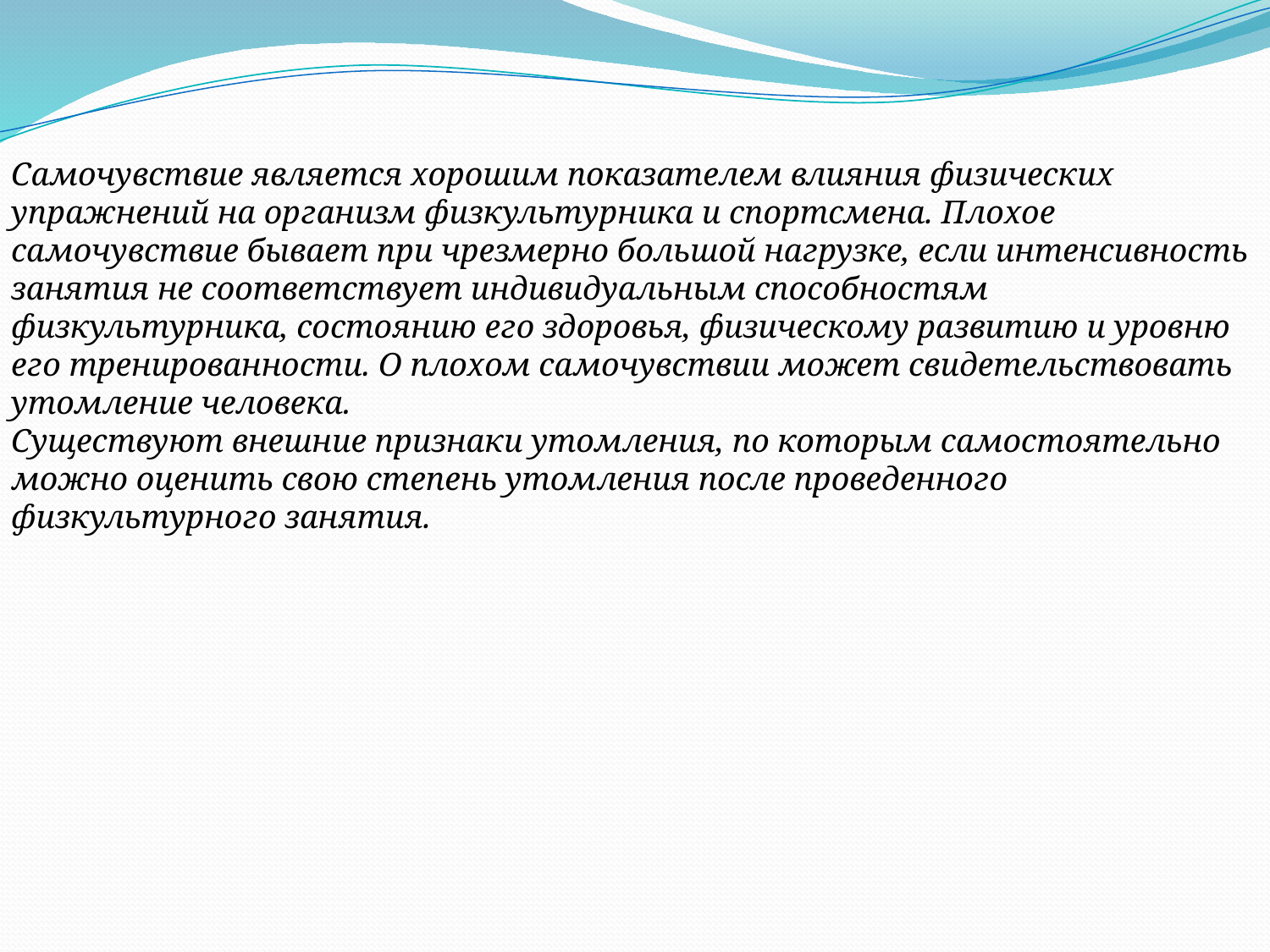

#
Самочувствие является хорошим показателем влияния физических упражнений на организм физкультурника и спортсмена. Плохое самочувствие бывает при чрезмерно большой нагрузке, если интенсивность занятия не соответствует индивидуальным способностям физкультурника, состоянию его здоровья, физическому развитию и уровню его тренированности. О плохом самочувствии может свидетельствовать утомление человека.
Существуют внешние признаки утомления, по которым самостоятельно можно оценить свою степень утомления после проведенного физкультурного занятия.